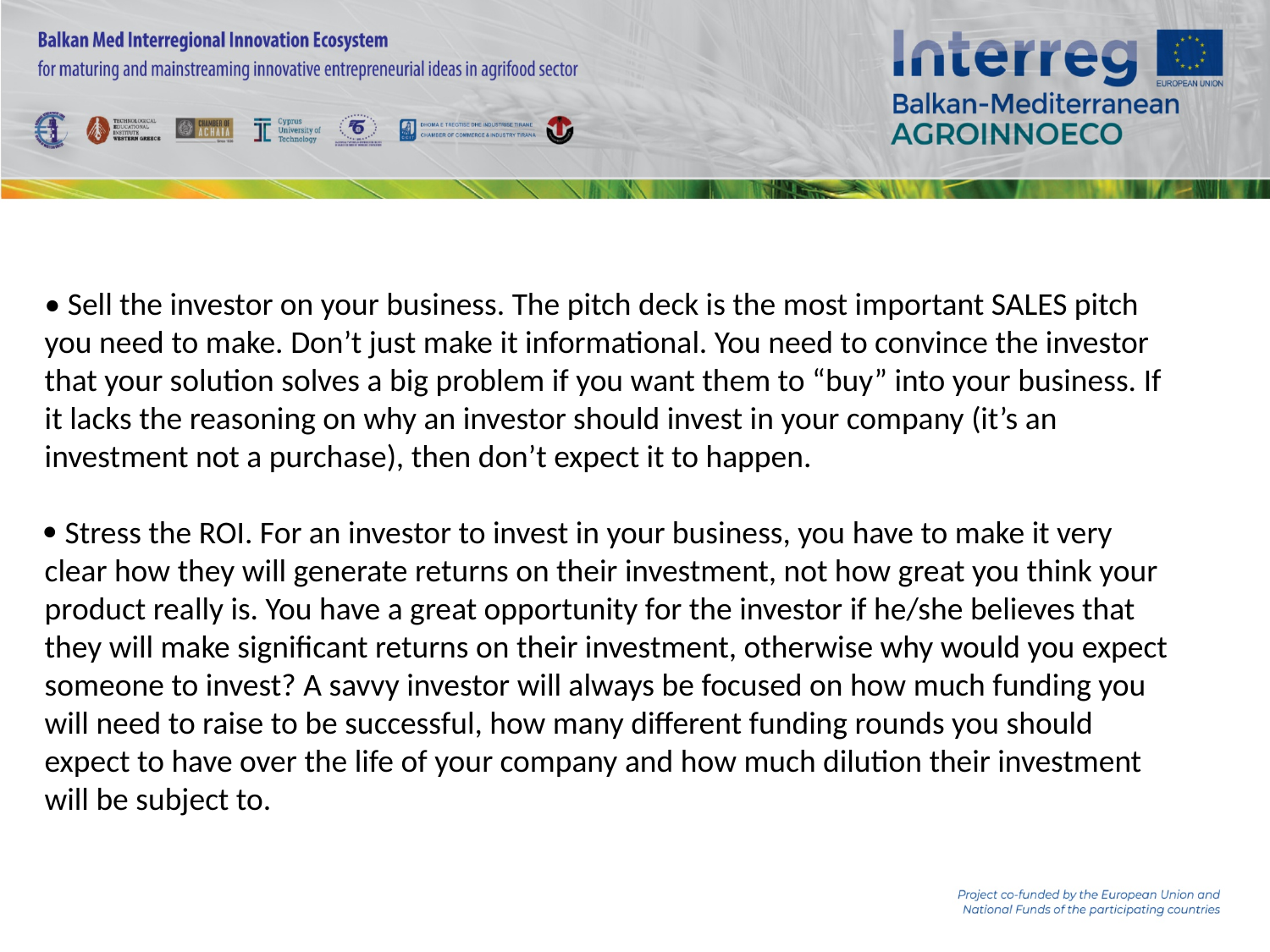

• Sell the investor on your business. The pitch deck is the most important SALES pitch you need to make. Don’t just make it informational. You need to convince the investor that your solution solves a big problem if you want them to “buy” into your business. If it lacks the reasoning on why an investor should invest in your company (it’s an investment not a purchase), then don’t expect it to happen.

• Stress the ROI. For an investor to invest in your business, you have to make it very clear how they will generate returns on their investment, not how great you think your product really is. You have a great opportunity for the investor if he/she believes that they will make significant returns on their investment, otherwise why would you expect someone to invest? A savvy investor will always be focused on how much funding you will need to raise to be successful, how many different funding rounds you should expect to have over the life of your company and how much dilution their investment will be subject to.